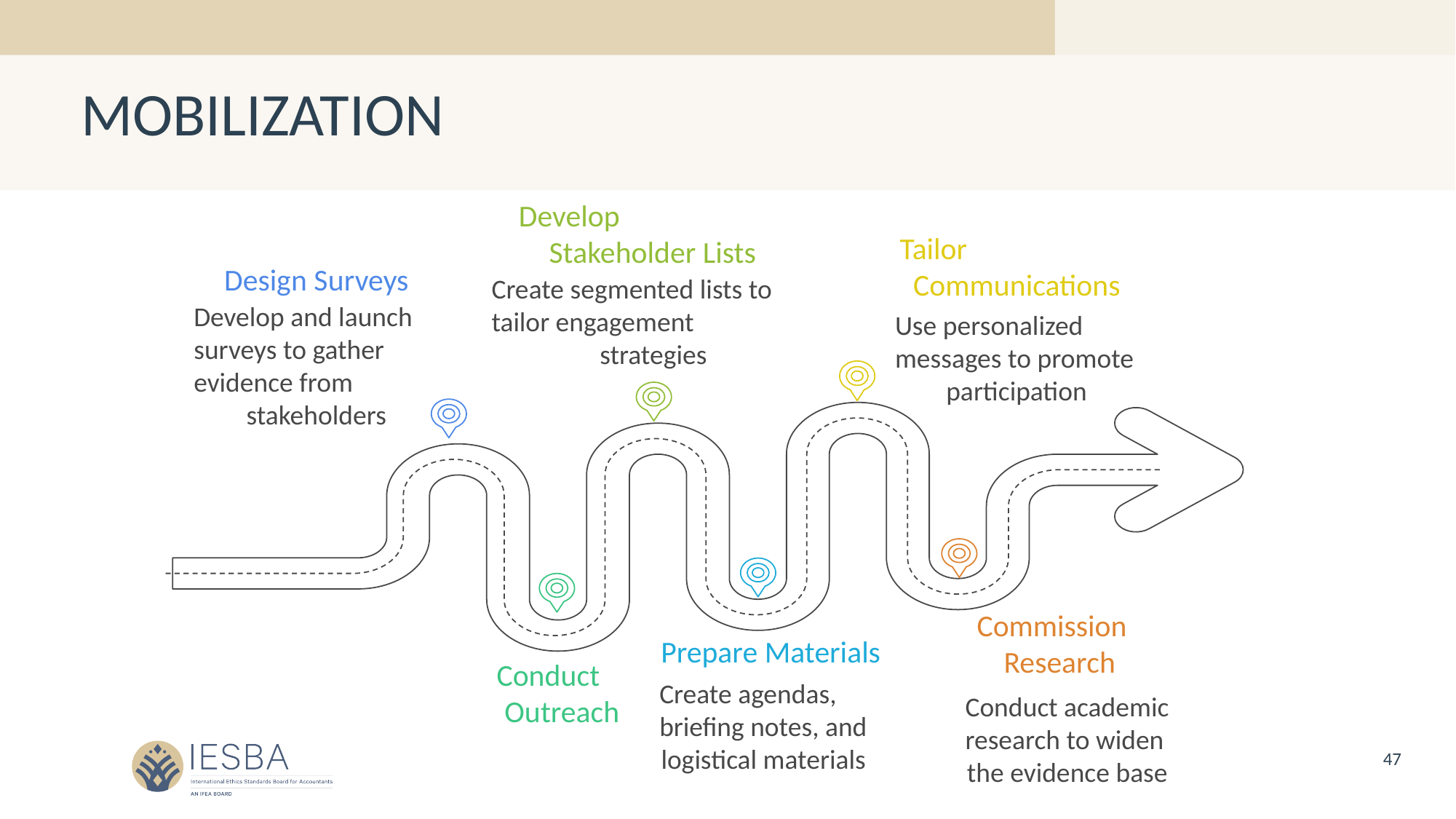

# MOBILIZATION
Develop
Stakeholder Lists
Tailor
Communications
Design Surveys
Create segmented lists to tailor engagement
strategies
Develop and launch
surveys to gather
evidence from
stakeholders
Use personalized
messages to promote
participation

Commission
Research
Prepare Materials
Conduct
Outreach
Create agendas,
briefing notes, and
logistical materials
Conduct academic
research to widen
the evidence base
47